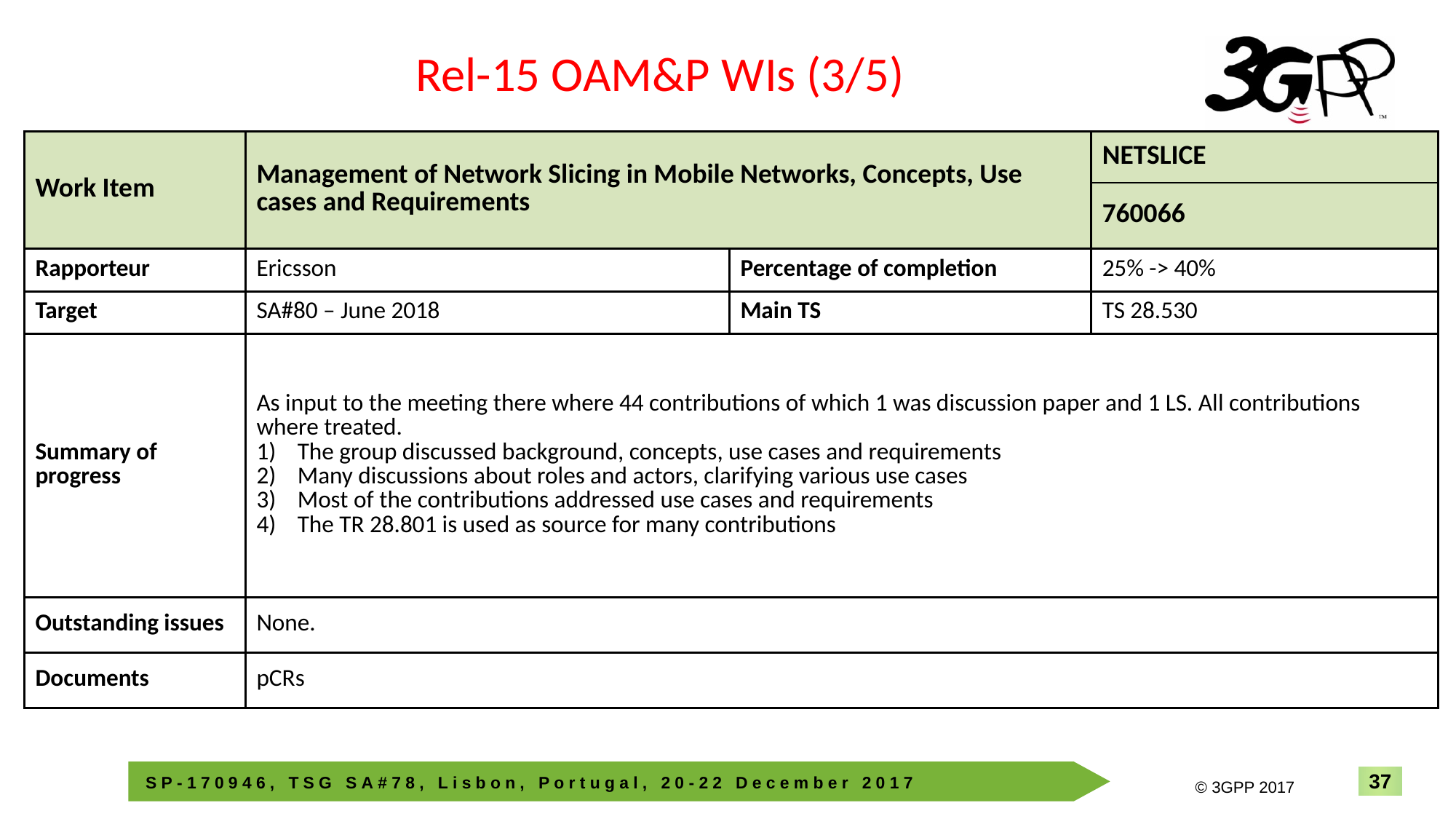

Rel-15 OAM&P WIs (3/5)
| Work Item | Management of Network Slicing in Mobile Networks, Concepts, Use cases and Requirements |  | NETSLICE |
| --- | --- | --- | --- |
|  |  |  | 760066 |
| Rapporteur | Ericsson | Percentage of completion | 25% -> 40% |
| Target | SA#80 – June 2018 | Main TS | TS 28.530 |
| Summary of progress | As input to the meeting there where 44 contributions of which 1 was discussion paper and 1 LS. All contributions where treated. The group discussed background, concepts, use cases and requirements Many discussions about roles and actors, clarifying various use cases Most of the contributions addressed use cases and requirements The TR 28.801 is used as source for many contributions |  |  |
| Outstanding issues | None. |  |  |
| Documents | pCRs |  |  |